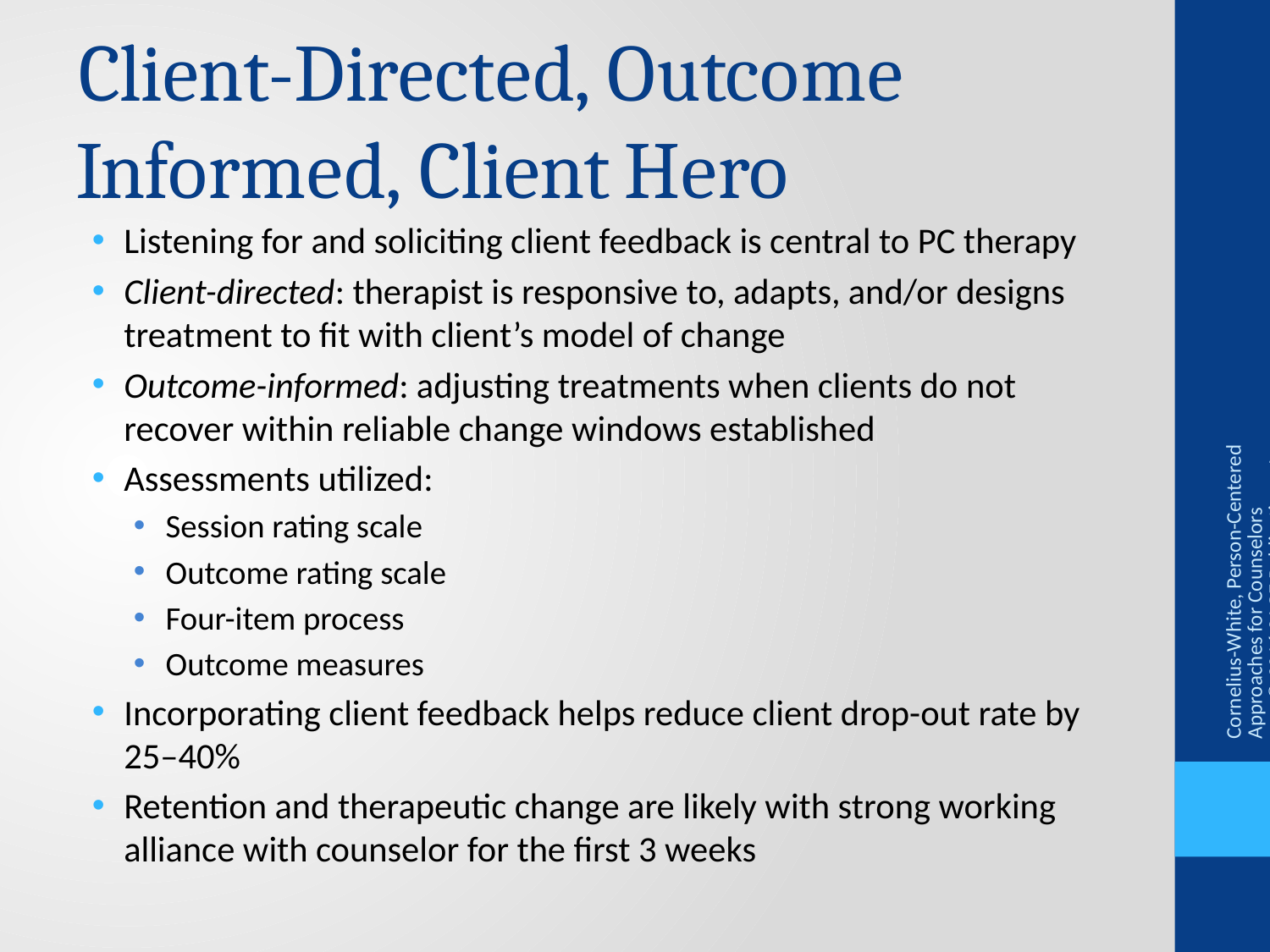

# Client-Directed, Outcome Informed, Client Hero
Listening for and soliciting client feedback is central to PC therapy
Client-directed: therapist is responsive to, adapts, and/or designs treatment to fit with client’s model of change
Outcome-informed: adjusting treatments when clients do not recover within reliable change windows established
Assessments utilized:
Session rating scale
Outcome rating scale
Four-item process
Outcome measures
Incorporating client feedback helps reduce client drop-out rate by 25–40%
Retention and therapeutic change are likely with strong working alliance with counselor for the first 3 weeks
Cornelius-White, Person-Centered Approaches for Counselors                      © 2016 SAGE Publications, Inc.